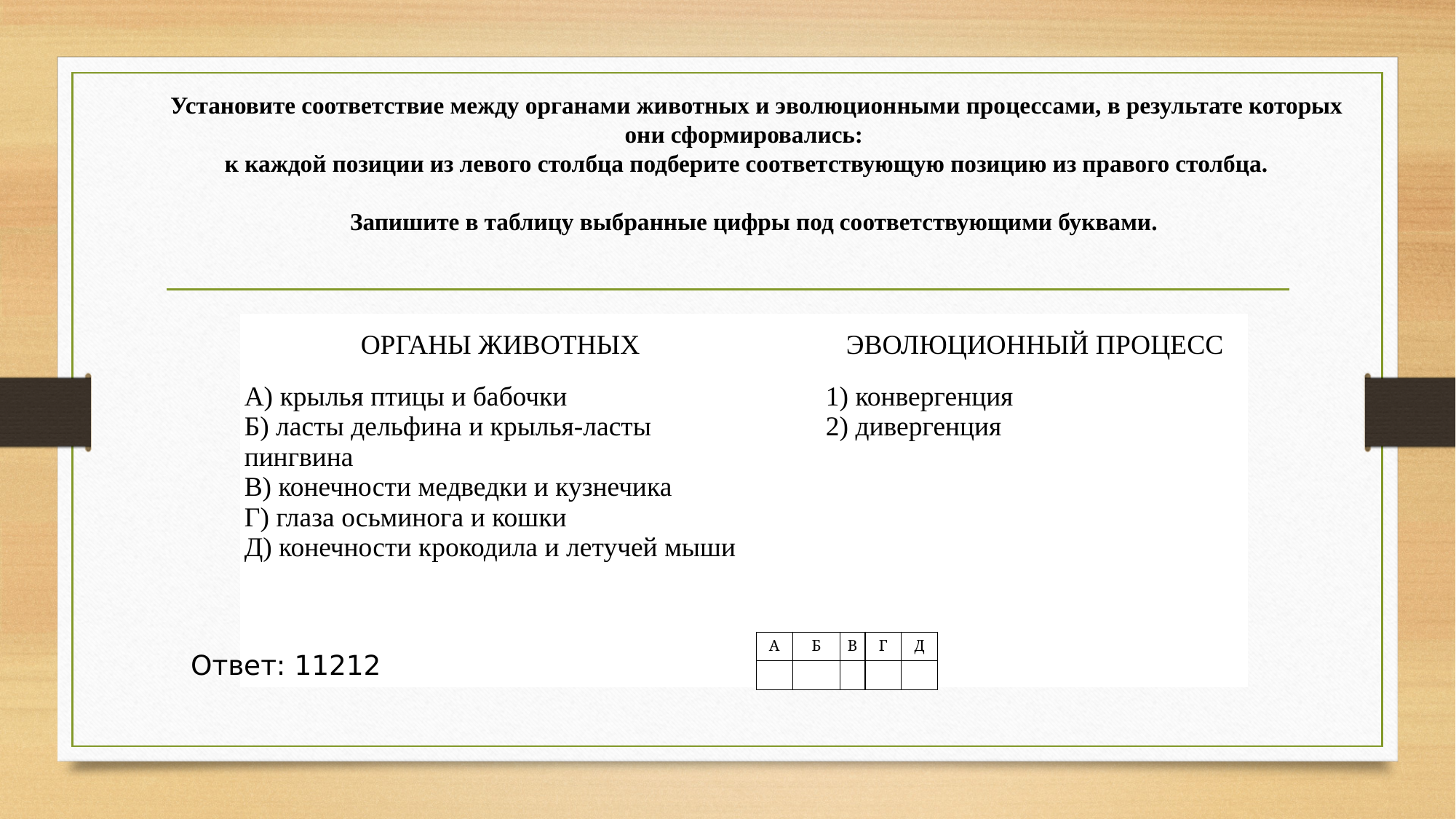

# Установите соответствие между органами животных и эволюционными процессами, в результате которых они сформировались: к каждой позиции из левого столбца подберите соответствующую позицию из правого столбца.

Запишите в таблицу выбранные цифры под соответствующими буквами.
| ОРГАНЫ ЖИВОТНЫХ |  | ЭВОЛЮЦИОННЫЙ ПРОЦЕСС |
| --- | --- | --- |
| А) крылья птицы и бабочки Б) ласты дельфина и крылья-ласты пингвина В) конечности медведки и кузнечика Г) глаза осьминога и кошки Д) конечности крокодила и летучей мыши |  | 1) конвергенция 2) дивергенция |
| А | Б | В | Г | Д |
| --- | --- | --- | --- | --- |
|  |  |  |  |  |
Ответ: 11212